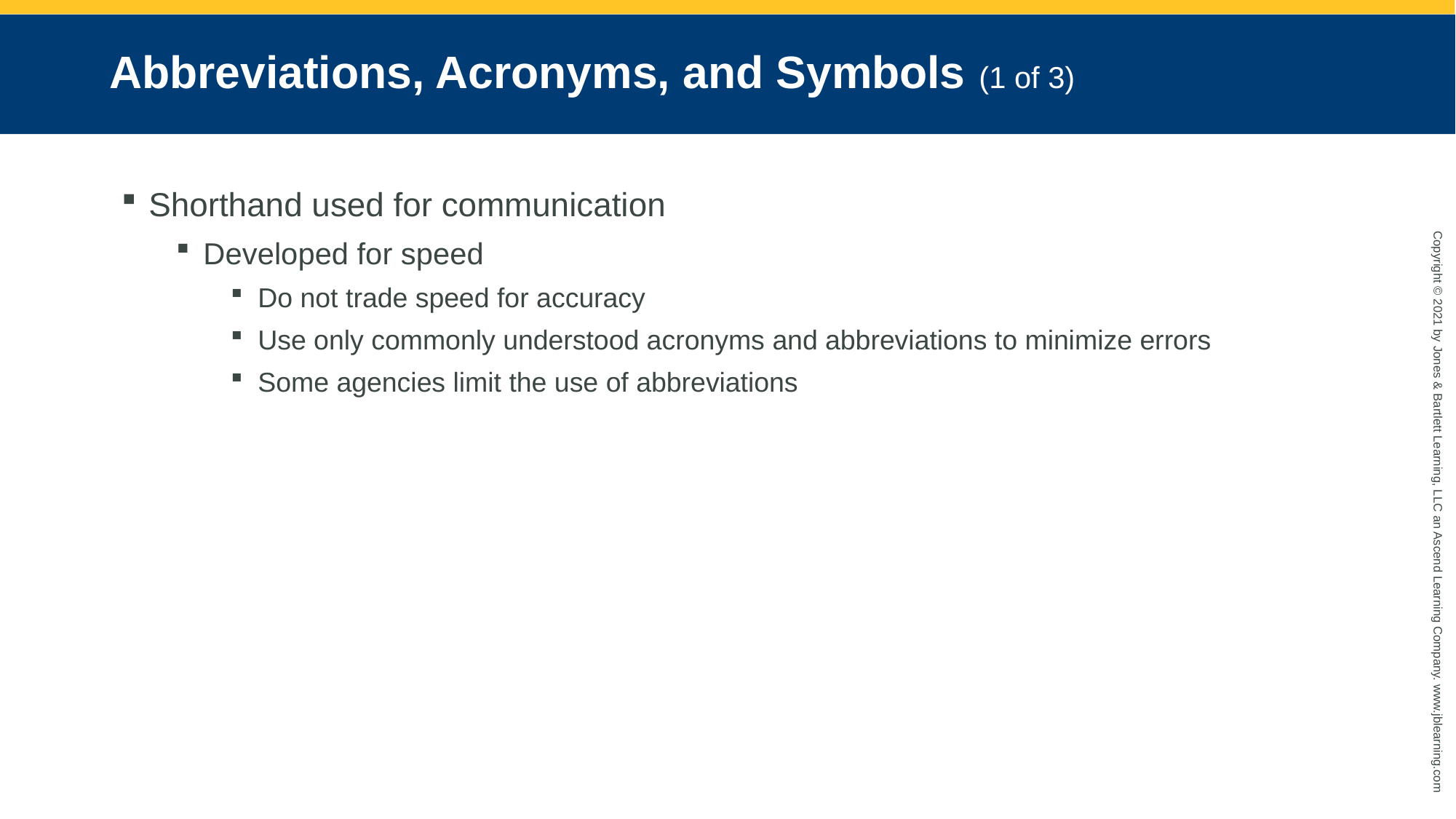

# Abbreviations, Acronyms, and Symbols (1 of 3)
Shorthand used for communication
Developed for speed
Do not trade speed for accuracy
Use only commonly understood acronyms and abbreviations to minimize errors
Some agencies limit the use of abbreviations